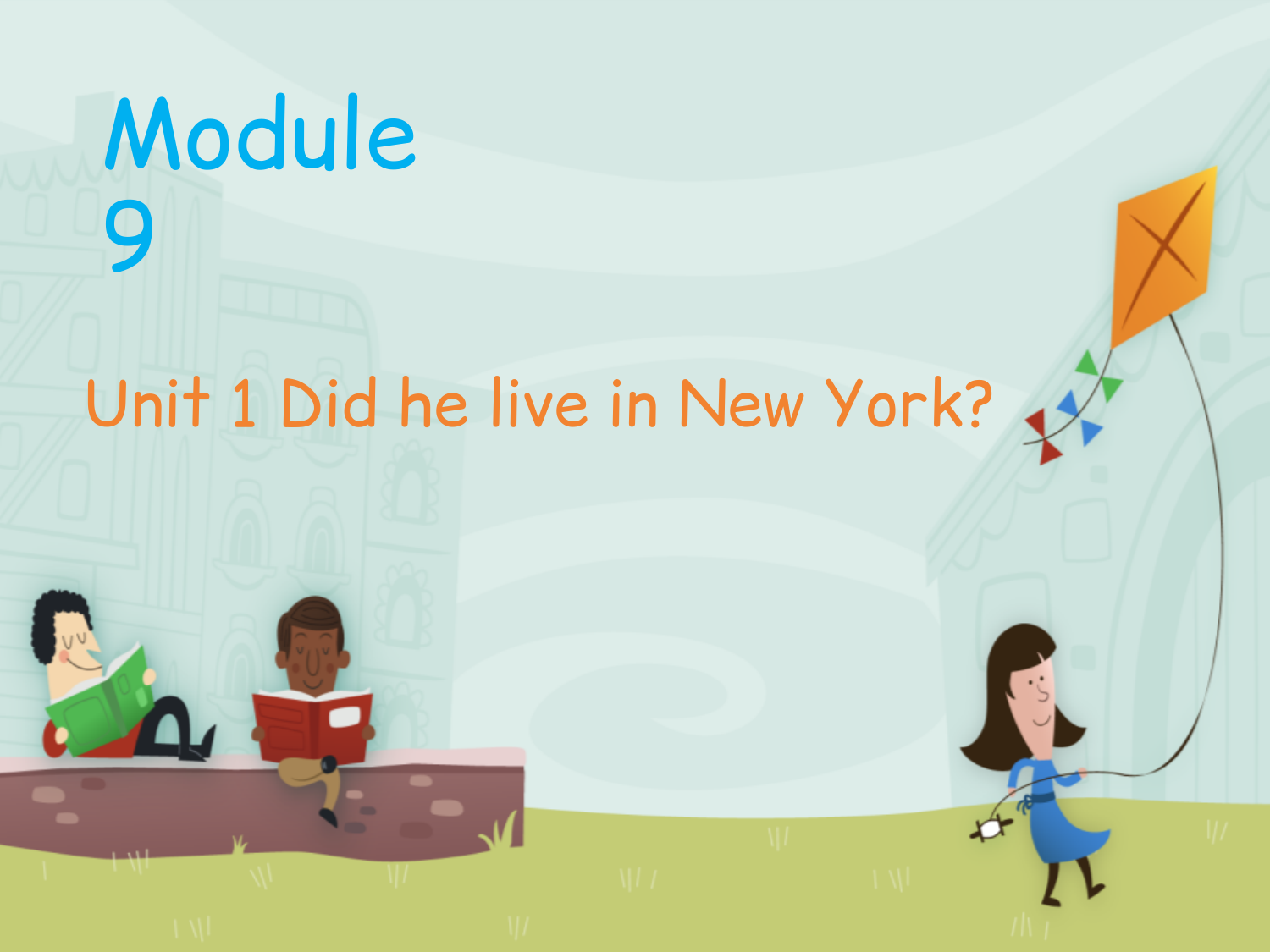

# Module 9
Unit 1 Did he live in New York?